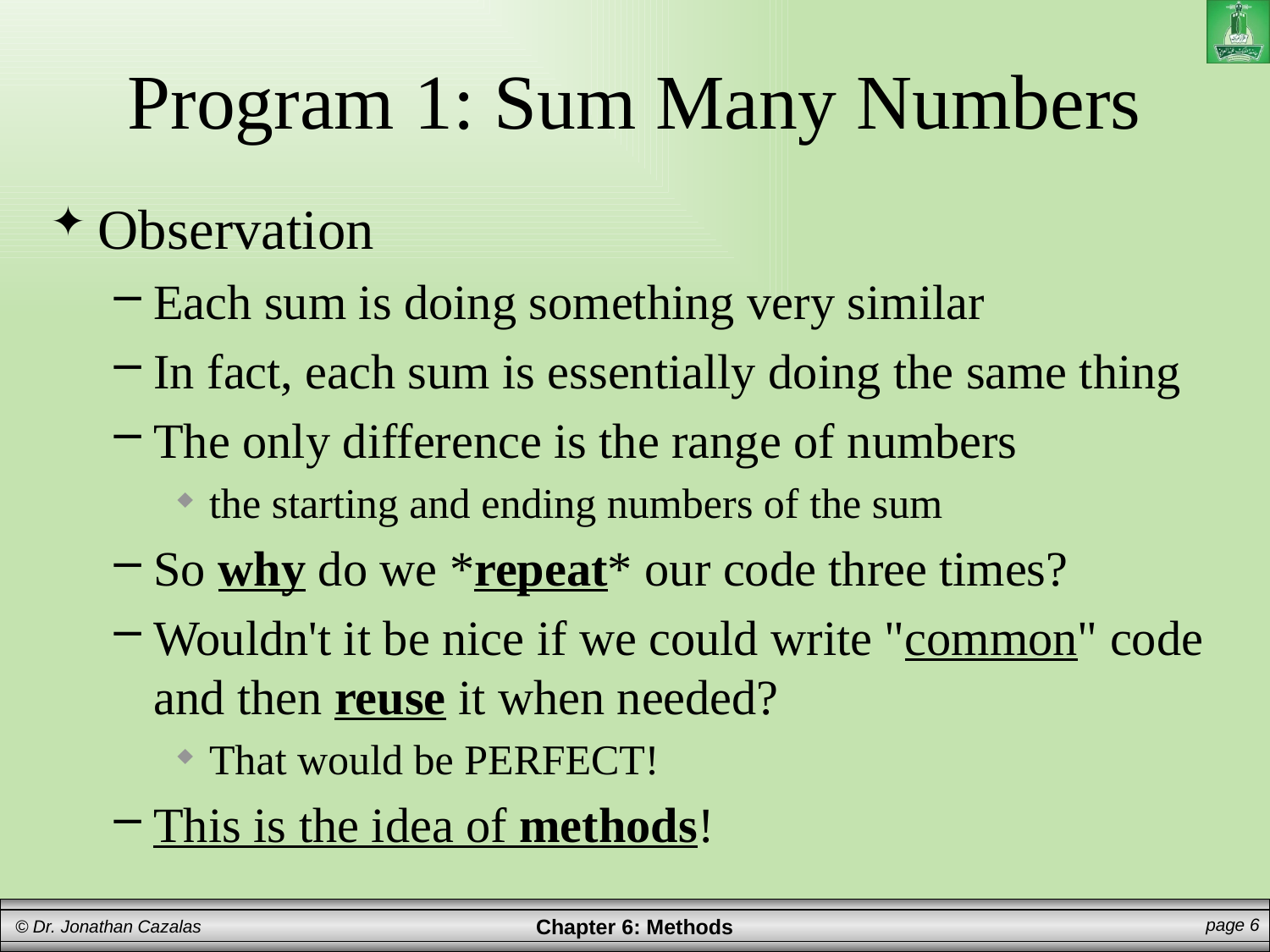

# Program 1: Sum Many Numbers
Observation
Each sum is doing something very similar
In fact, each sum is essentially doing the same thing
The only difference is the range of numbers
the starting and ending numbers of the sum
So why do we *repeat* our code three times?
Wouldn't it be nice if we could write "common" code and then reuse it when needed?
That would be PERFECT!
This is the idea of methods!